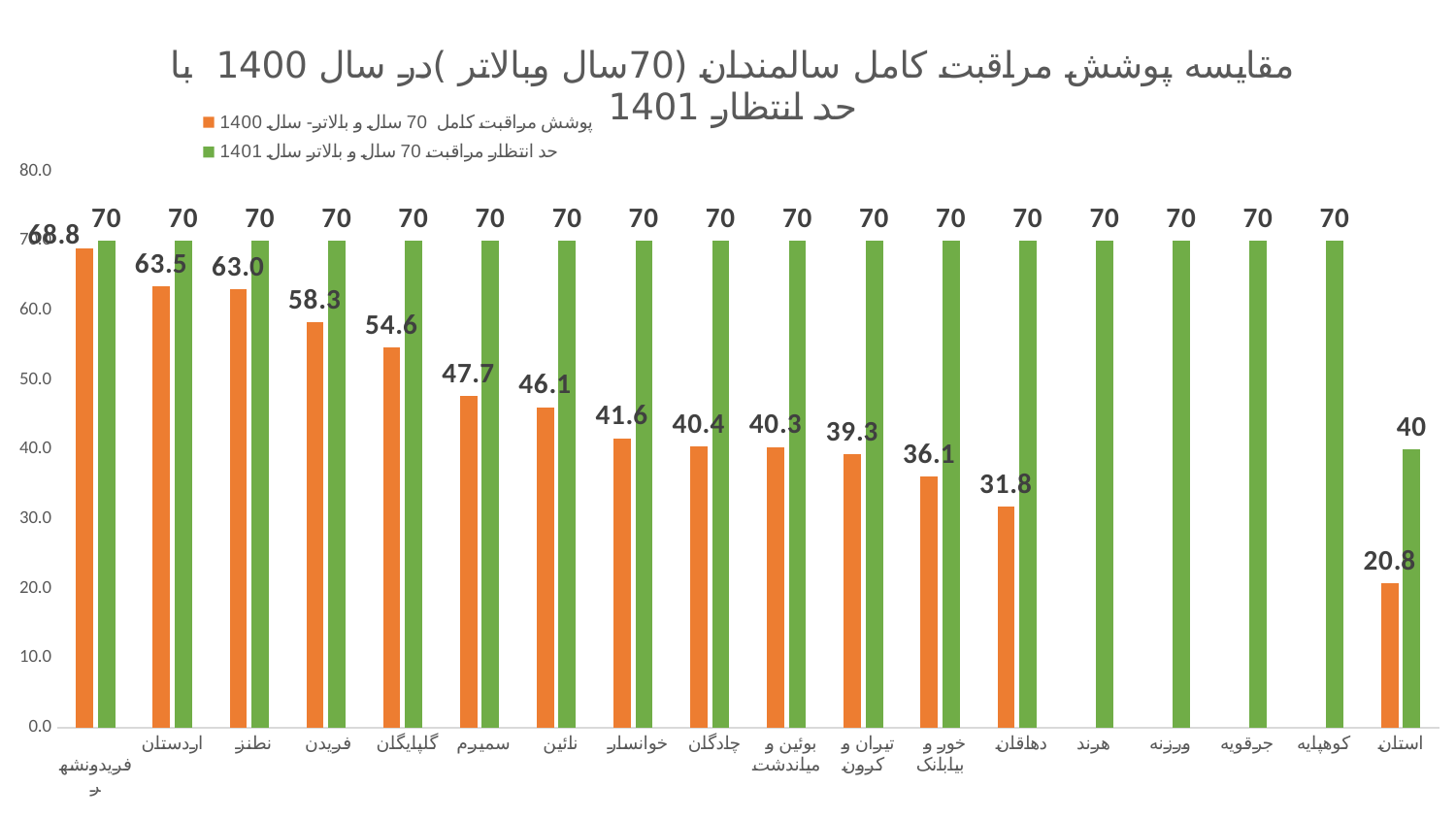

### Chart: مقایسه پوشش مراقبت کامل سالمندان (70سال وبالاتر )در سال 1400  با حد انتظار 1401

| Category | پوشش مراقبت کامل  70 سال و بالاتر- سال 1400 | حد انتظار مراقبت 70 سال و بالاتر سال 1401 |
|---|---|---|
|   فریدونشهر | 68.81 | 70.0 |
| اردستان | 63.48 | 70.0 |
|   نطنز | 62.99 | 70.0 |
|  فریدن | 58.3 | 70.0 |
|   گلپایگان | 54.59 | 70.0 |
|   سمیرم | 47.71 | 70.0 |
|   نائین | 46.07 | 70.0 |
|   خوانسار | 41.58 | 70.0 |
|   چادگان | 40.44 | 70.0 |
|   بوئین و میاندشت | 40.34 | 70.0 |
|   تیران و کرون | 39.29 | 70.0 |
|   خور و بیابانک | 36.14 | 70.0 |
|   دهاقان | 31.77 | 70.0 |
| هرند | None | 70.0 |
| ورزنه | None | 70.0 |
| جرقویه | None | 70.0 |
| کوهپایه | None | 70.0 |
| استان | 20.78 | 40.0 |